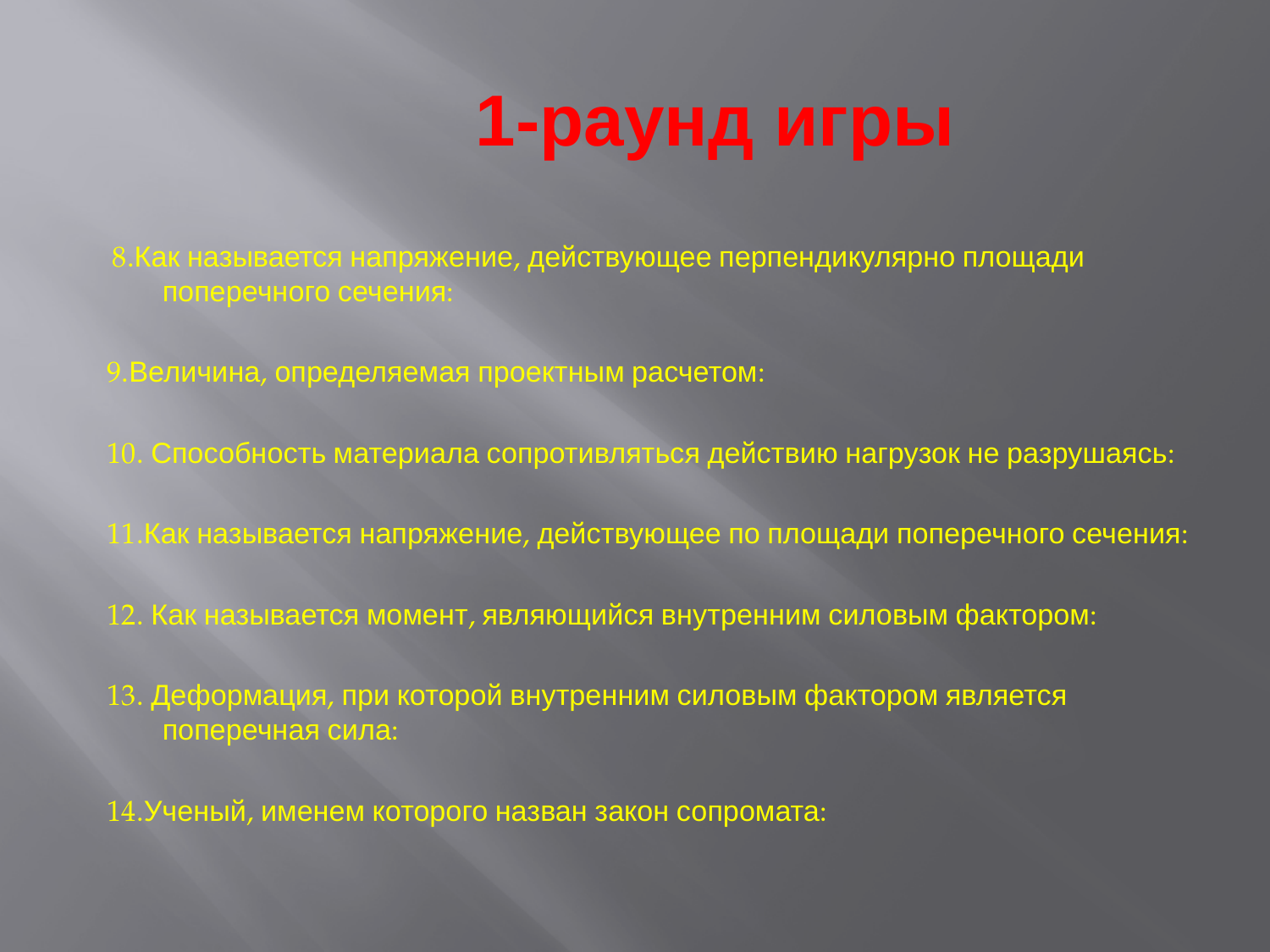

# 1-раунд игры
 8.Как называется напряжение, действующее перпендикулярно площади поперечного сечения:

9.Величина, определяемая проектным расчетом:

10. Способность материала сопротивляться действию нагрузок не разрушаясь:

11.Как называется напряжение, действующее по площади поперечного сечения:

12. Как называется момент, являющийся внутренним силовым фактором:

13. Деформация, при которой внутренним силовым фактором является поперечная сила:

14.Ученый, именем которого назван закон сопромата: